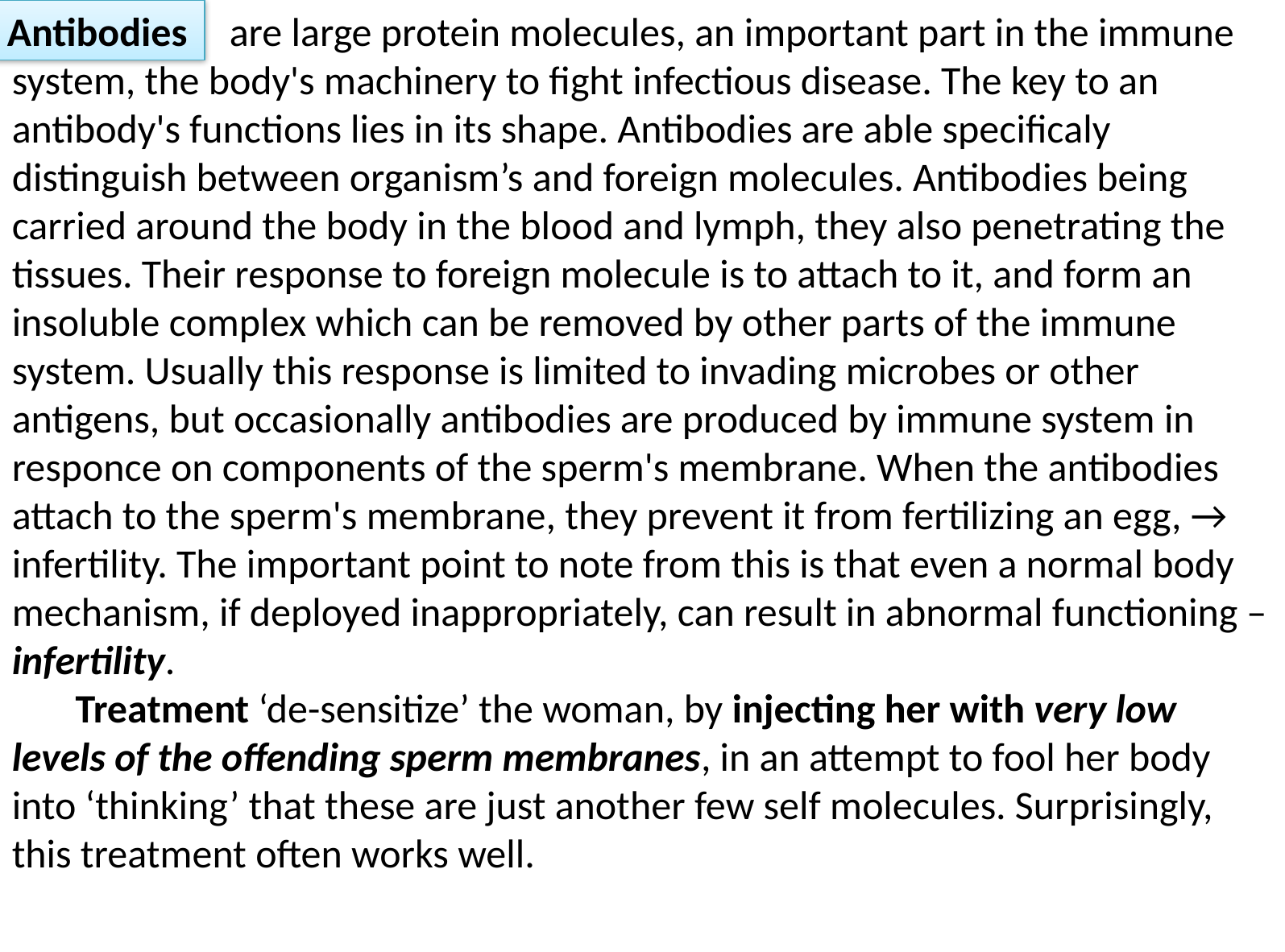

are large protein molecules, an important part in the immune system, the body's machinery to fight infectious disease. The key to an antibody's functions lies in its shape. Antibodies are able specificaly distinguish between organism’s and foreign molecules. Antibodies being carried around the body in the blood and lymph, they also penetrating the tissues. Their response to foreign molecule is to attach to it, and form an insoluble complex which can be removed by other parts of the immune system. Usually this response is limited to invading microbes or other antigens, but occasionally antibodies are produced by immune system in responce on components of the sperm's membrane. When the antibodies attach to the sperm's membrane, they prevent it from fertilizing an egg, → infertility. The important point to note from this is that even a normal body mechanism, if deployed inappropriately, can result in abnormal functioning –infertility.
       Treatment ‘de-sensitize’ the woman, by injecting her with very low levels of the offending sperm membranes, in an attempt to fool her body into ‘thinking’ that these are just another few self molecules. Surprisingly, this treatment often works well.

Antibodies